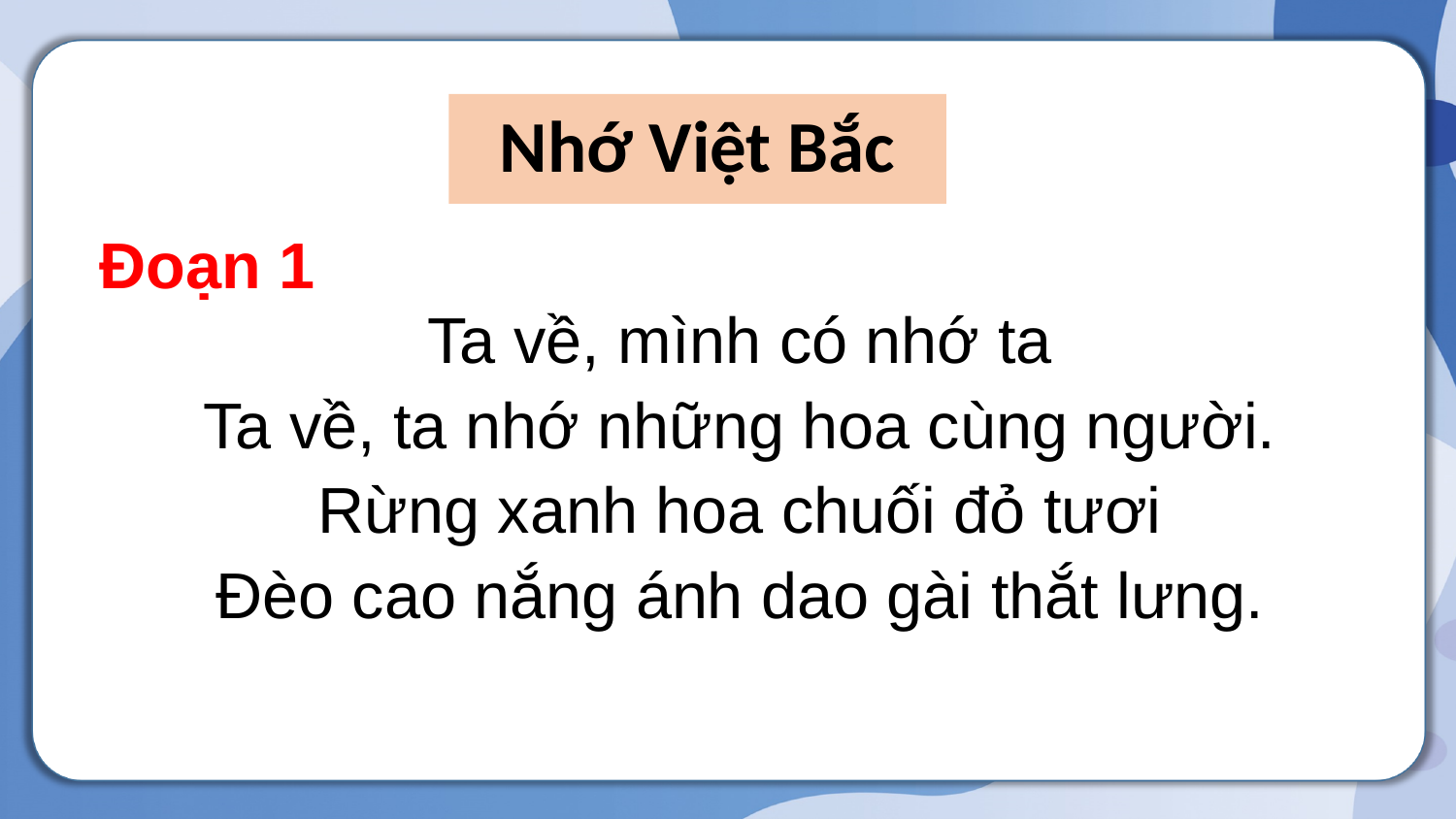

Nhớ Việt Bắc
Đoạn 1
Ta về, mình có nhớ ta
Ta về, ta nhớ những hoa cùng người.
Rừng xanh hoa chuối đỏ tươi
Ðèo cao nắng ánh dao gài thắt lưng.